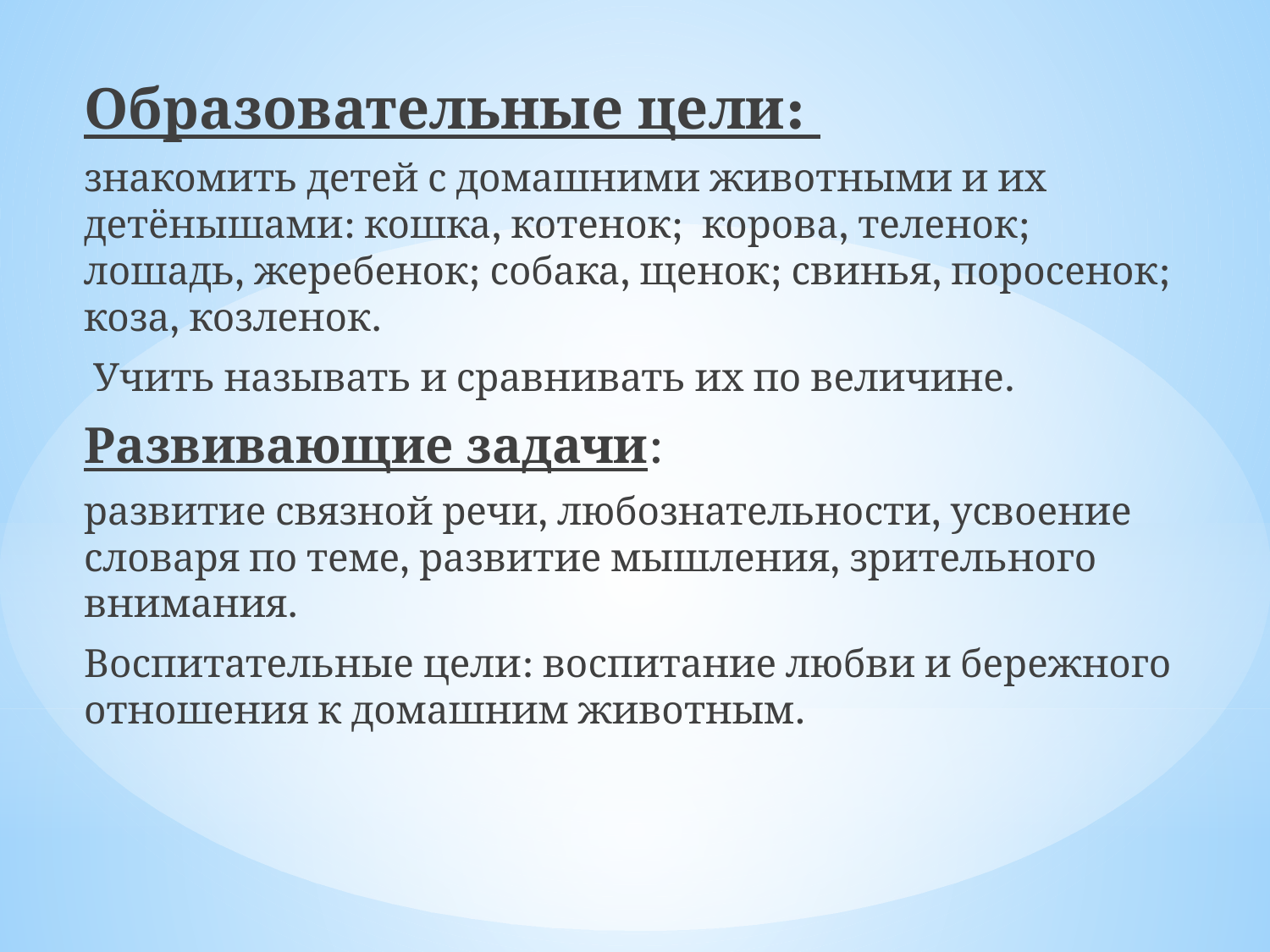

Образовательные цели:
знакомить детей с домашними животными и их детёнышами: кошка, котенок;  корова, теленок; лошадь, жеребенок; собака, щенок; свинья, поросенок; коза, козленок.
 Учить называть и сравнивать их по величине.
Развивающие задачи:
развитие связной речи, любознательности, усвоение словаря по теме, развитие мышления, зрительного внимания.
Воспитательные цели: воспитание любви и бережного отношения к домашним животным.